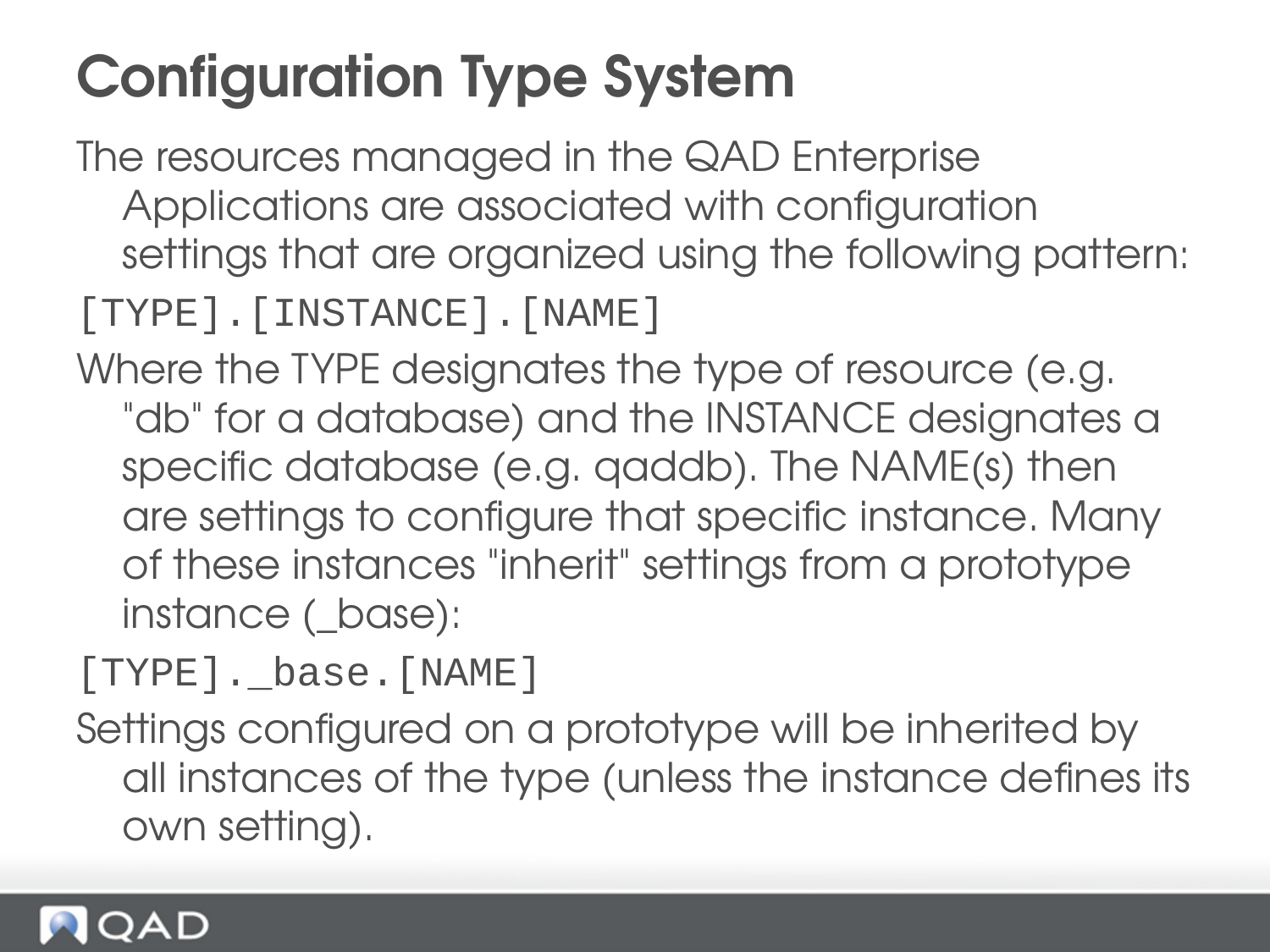

# Configuration Type System
The resources managed in the QAD Enterprise Applications are associated with configuration settings that are organized using the following pattern:
[TYPE].[INSTANCE].[NAME]
Where the TYPE designates the type of resource (e.g. "db" for a database) and the INSTANCE designates a specific database (e.g. qaddb). The NAME(s) then are settings to configure that specific instance. Many of these instances "inherit" settings from a prototype instance (_base):
[TYPE]._base.[NAME]
Settings configured on a prototype will be inherited by all instances of the type (unless the instance defines its own setting).